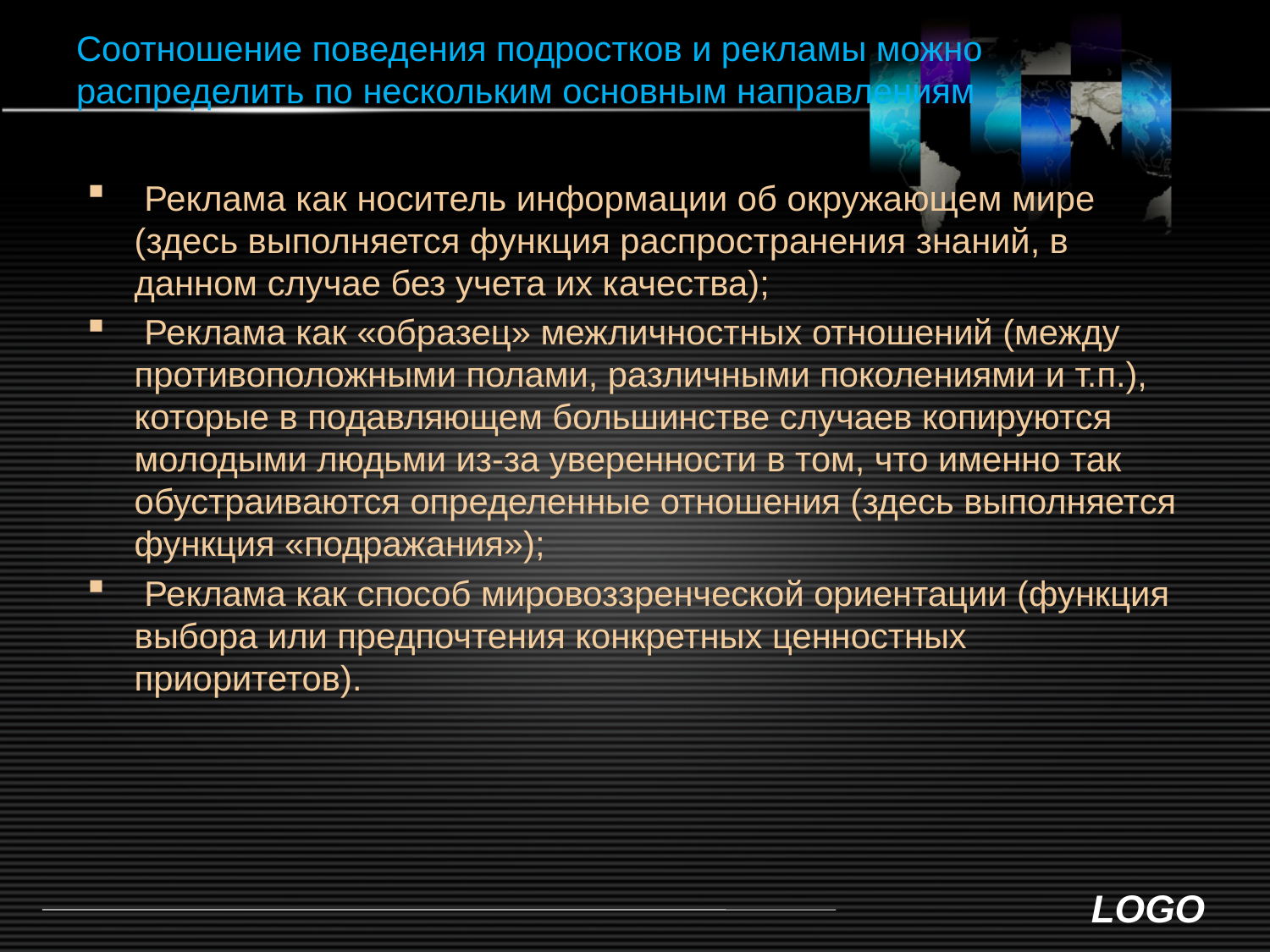

# Соотношение поведения подростков и рекламы можно распределить по нескольким основным направлениям
 Реклама как носитель информации об окружающем мире (здесь выполняется функция распространения знаний, в данном случае без учета их качества);
 Реклама как «образец» межличностных отношений (между противоположными полами, различными поколениями и т.п.), которые в подавляющем большинстве случаев копируются молодыми людьми из-за уверенности в том, что именно так обустраиваются определенные отношения (здесь выполняется функция «подражания»);
 Реклама как способ мировоззренческой ориентации (функция выбора или предпочтения конкретных ценностных приоритетов).